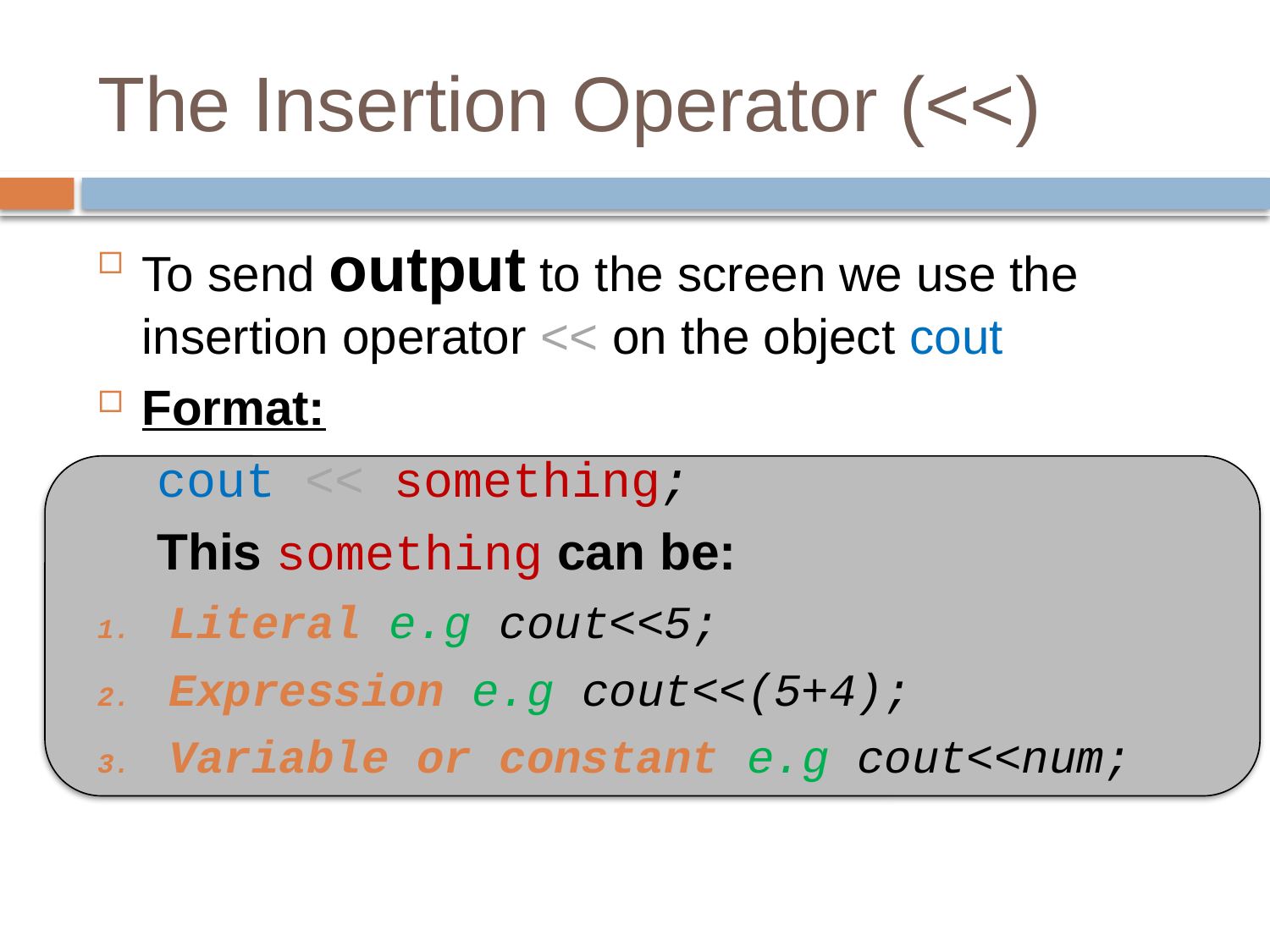

# The Insertion Operator (<<)
To send output to the screen we use the insertion operator << on the object cout
Format:
  cout << something;
  This something can be:
Literal e.g cout<<5;
Expression e.g cout<<(5+4);
Variable or constant e.g cout<<num;